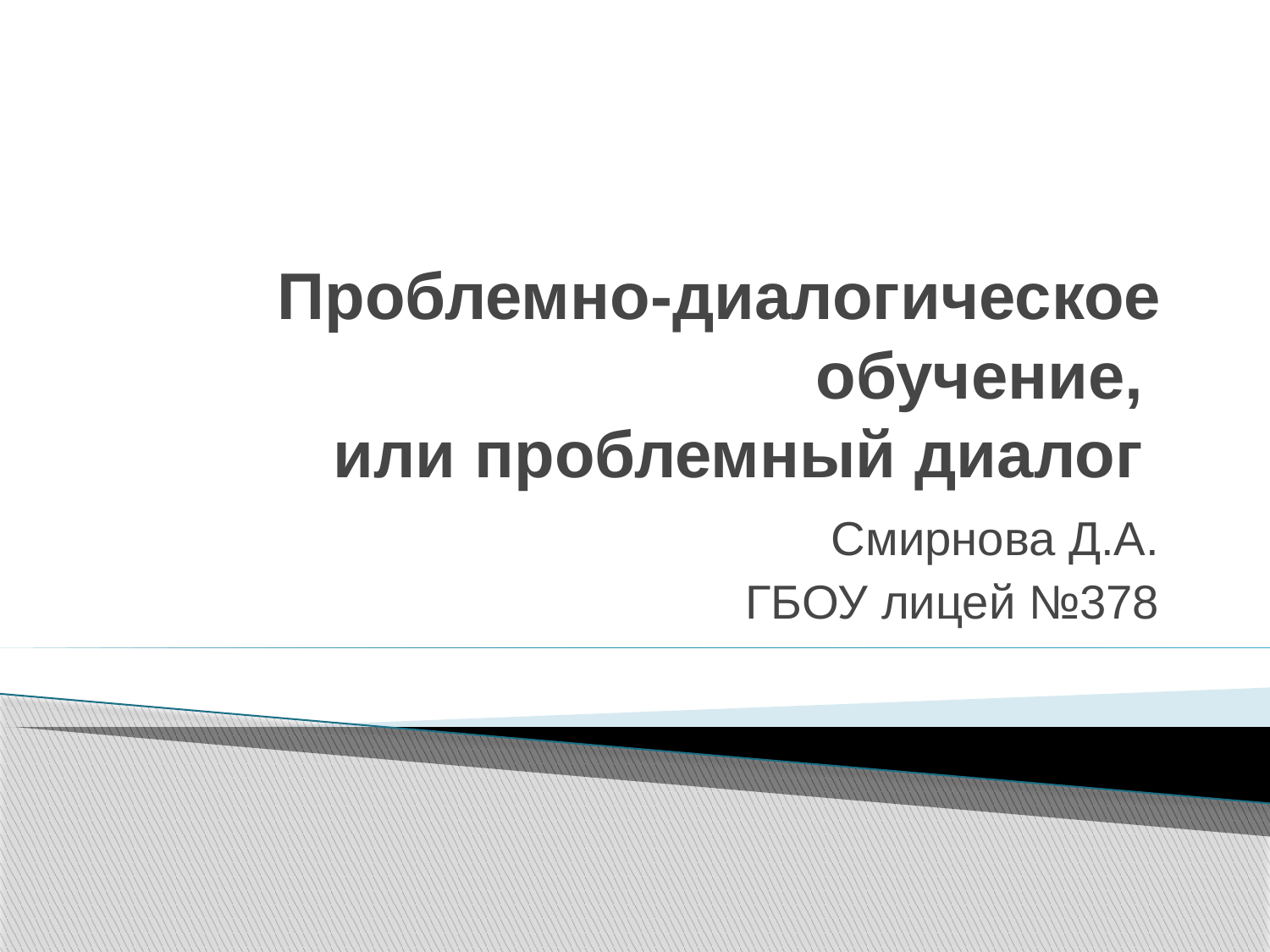

# Проблемно-диалогическое обучение, или проблемный диалог
Смирнова Д.А.
ГБОУ лицей №378